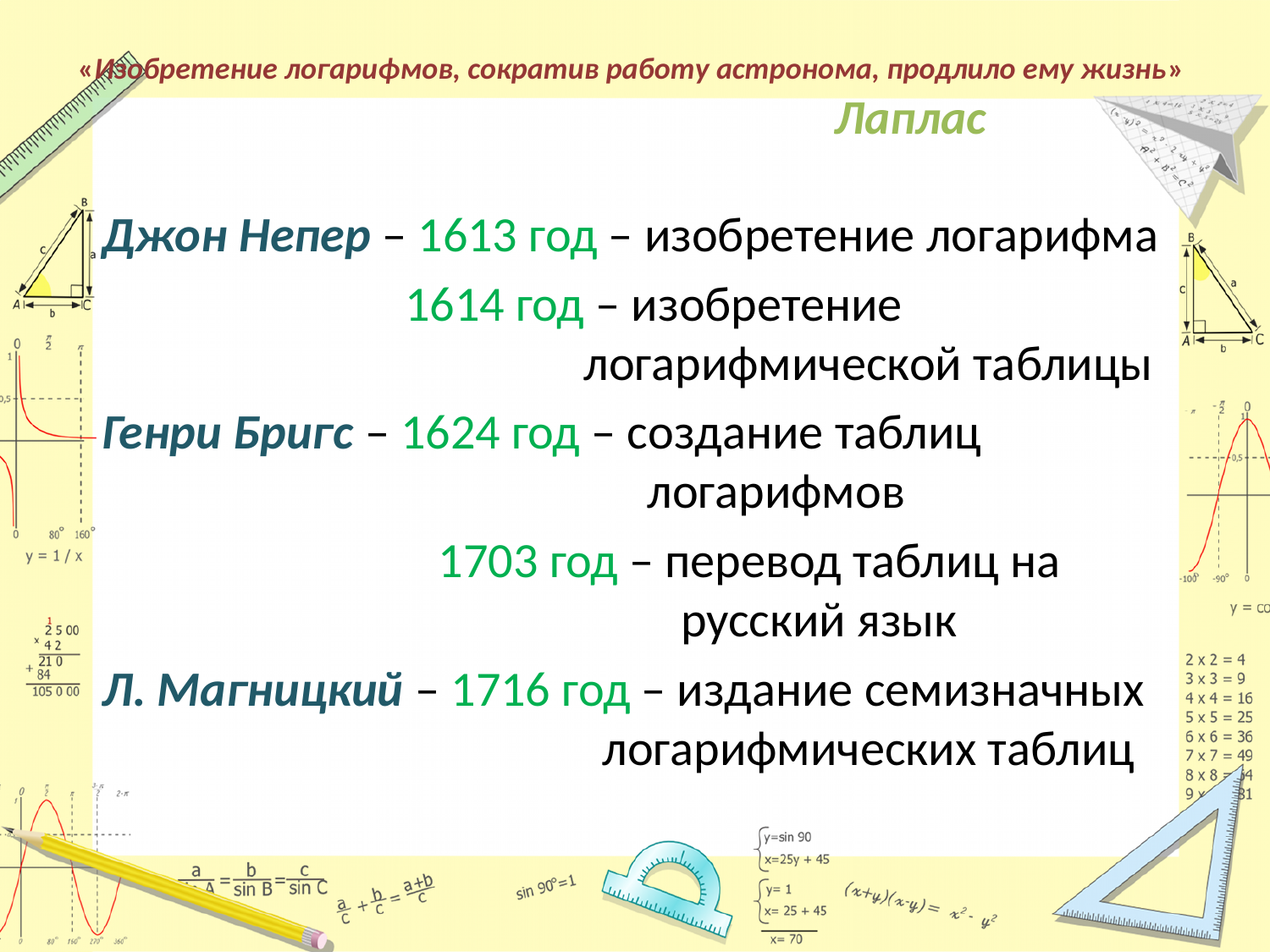

# «Изобретение логарифмов, сократив работу астронома, продлило ему жизнь» Лаплас
Джон Непер – 1613 год – изобретение логарифма
                           1614 год – изобретение          	  			         логарифмической таблицы
Генри Бригс – 1624 год – создание таблиц    	 		                          логарифмов
                              1703 год – перевод таблиц на           		                             русский язык
Л. Магницкий – 1716 год – издание семизначных       		                      логарифмических таблиц